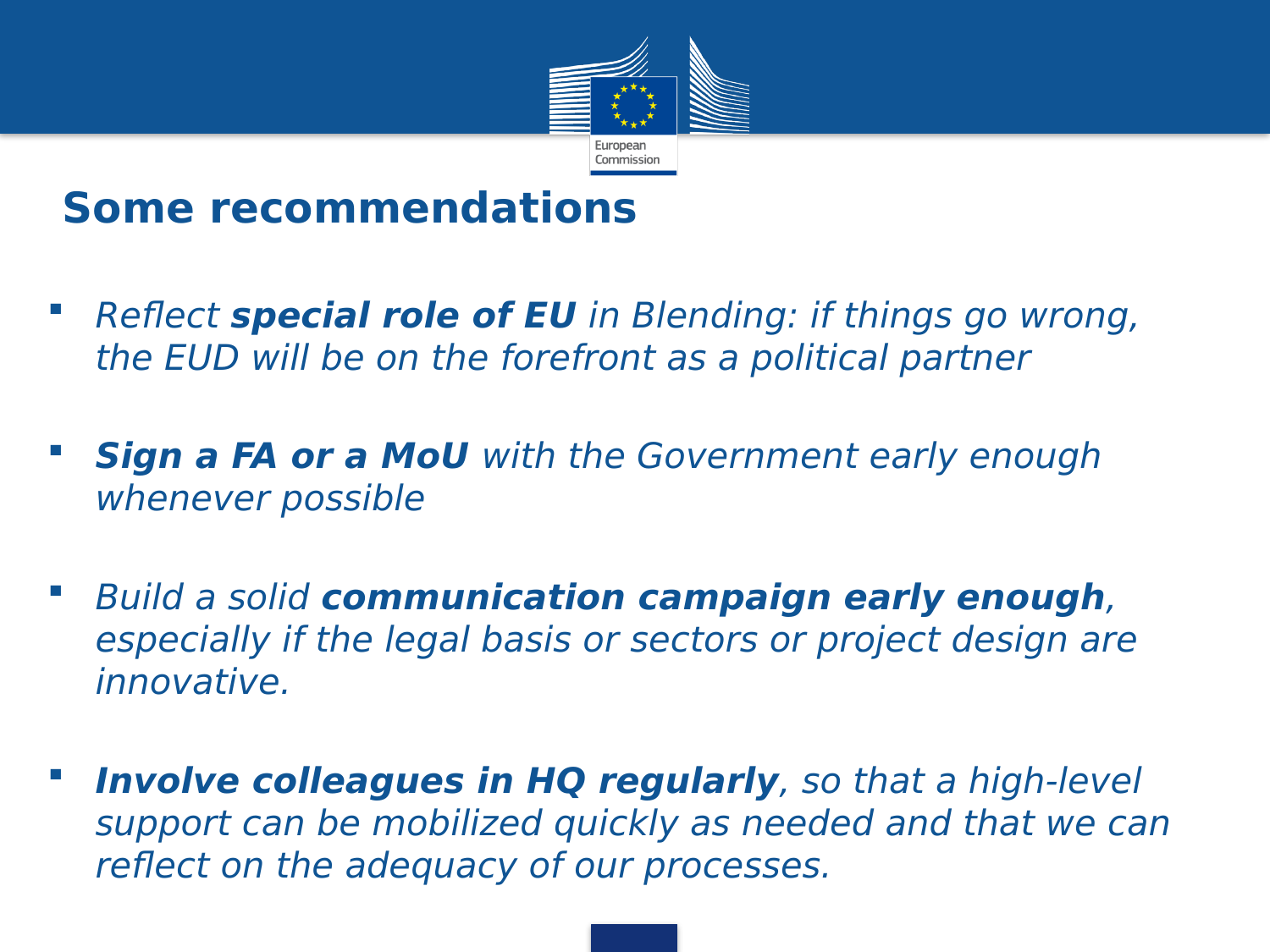

# Some recommendations
Reflect special role of EU in Blending: if things go wrong, the EUD will be on the forefront as a political partner

Sign a FA or a MoU with the Government early enough whenever possible

Build a solid communication campaign early enough, especially if the legal basis or sectors or project design are innovative.

Involve colleagues in HQ regularly, so that a high-level support can be mobilized quickly as needed and that we can reflect on the adequacy of our processes.